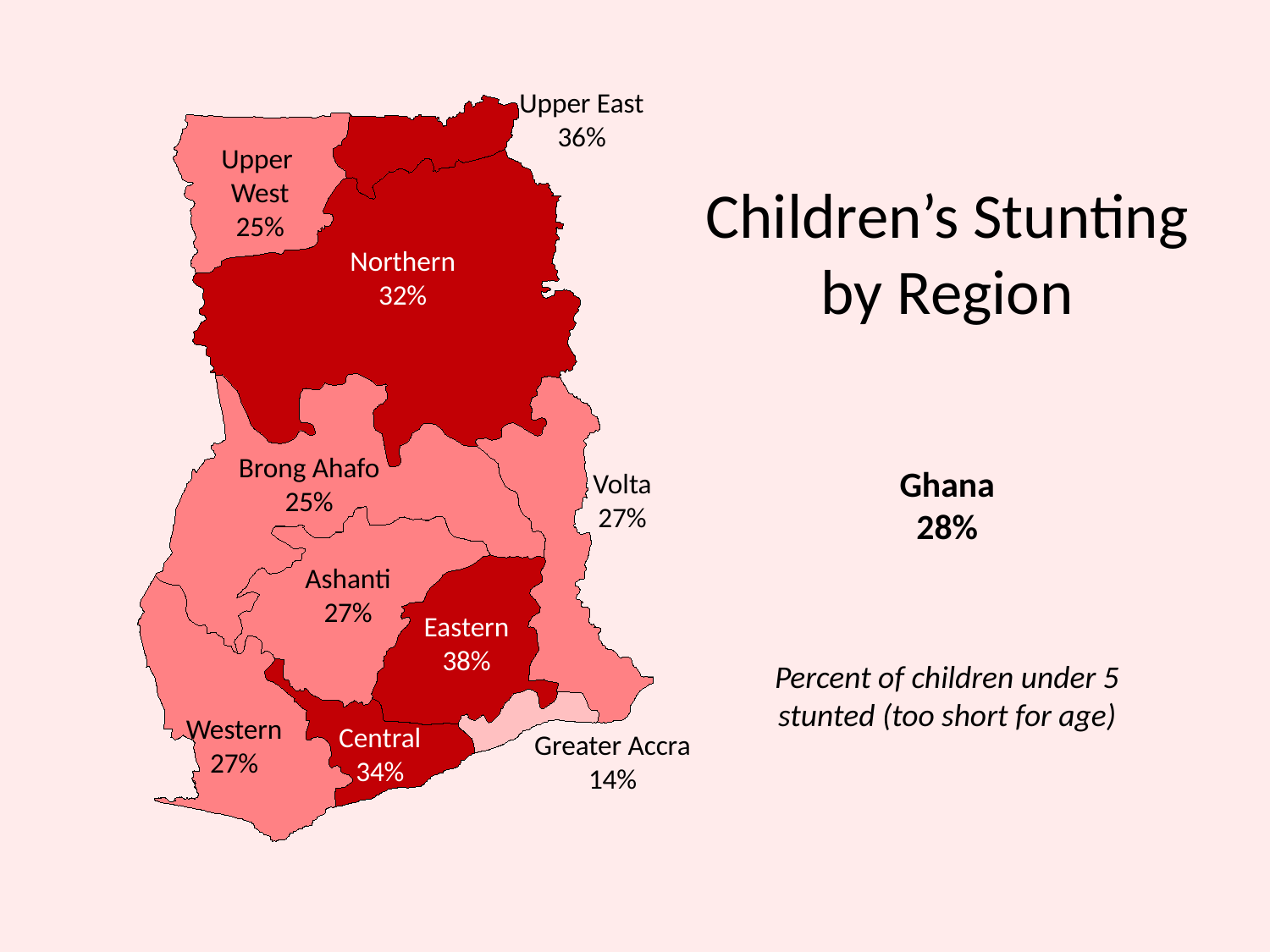

Upper East
36%

Upper
West
25%

Northern
32%

Brong Ahafo
25%
Volta
27%

Ashanti
27%

Eastern
38%

Western
27%
Central
34%
Greater Accra
14%
# Children’s Stunting by Region
Ghana
28%
Percent of children under 5 stunted (too short for age)